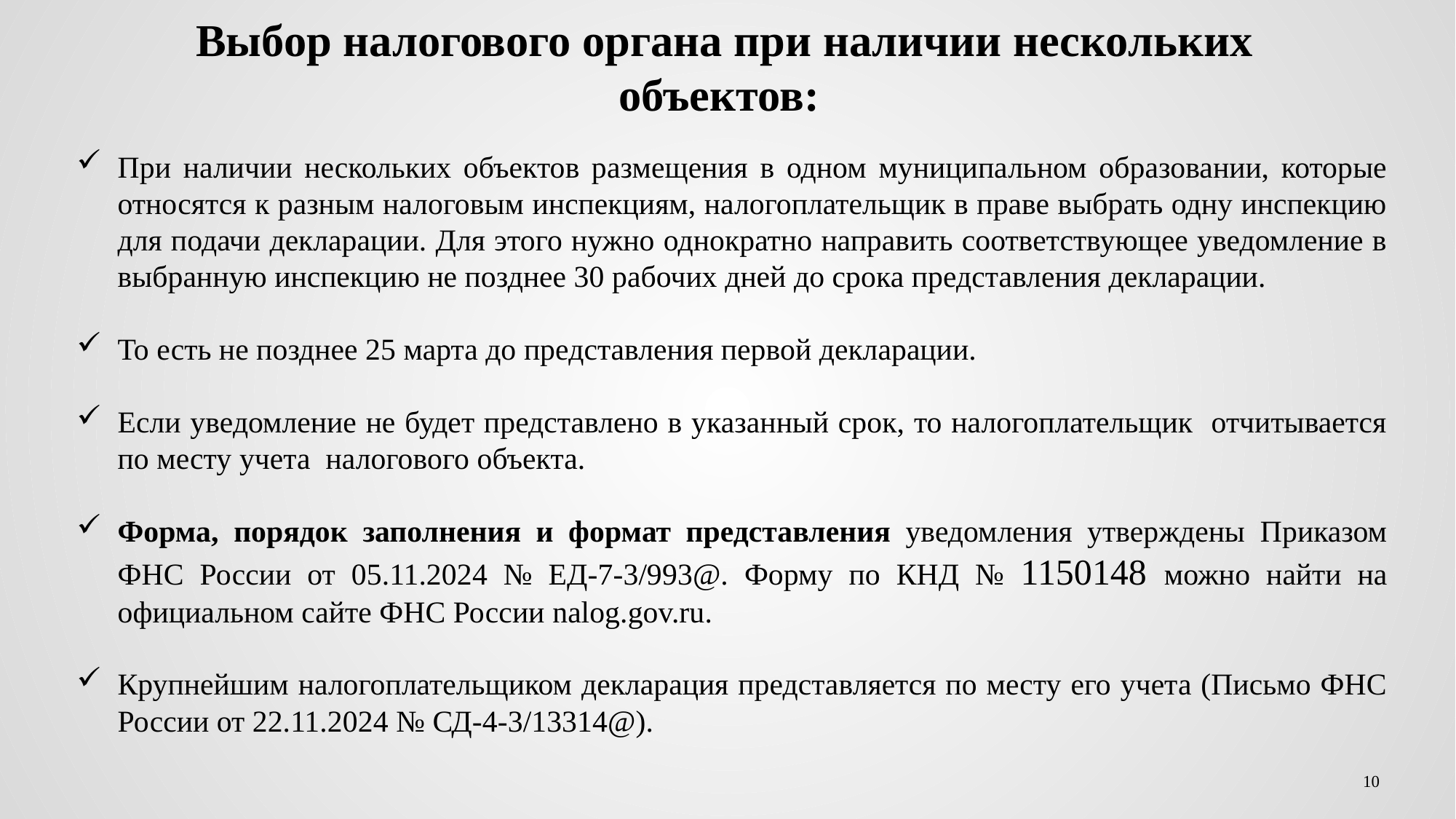

# Выбор налогового органа при наличии нескольких объектов:
При наличии нескольких объектов размещения в одном муниципальном образовании, которые относятся к разным налоговым инспекциям, налогоплательщик в праве выбрать одну инспекцию для подачи декларации. Для этого нужно однократно направить соответствующее уведомление в выбранную инспекцию не позднее 30 рабочих дней до срока представления декларации.

То есть не позднее 25 марта до представления первой декларации.

Если уведомление не будет представлено в указанный срок, то налогоплательщик  отчитывается по месту учета  налогового объекта.

Форма, порядок заполнения и формат представления уведомления утверждены Приказом ФНС России от 05.11.2024 № ЕД-7-3/993@. Форму по КНД № 1150148 можно найти на официальном сайте ФНС России nalog.gov.ru.

Крупнейшим налогоплательщиком декларация представляется по месту его учета (Письмо ФНС России от 22.11.2024 № СД-4-3/13314@).

10